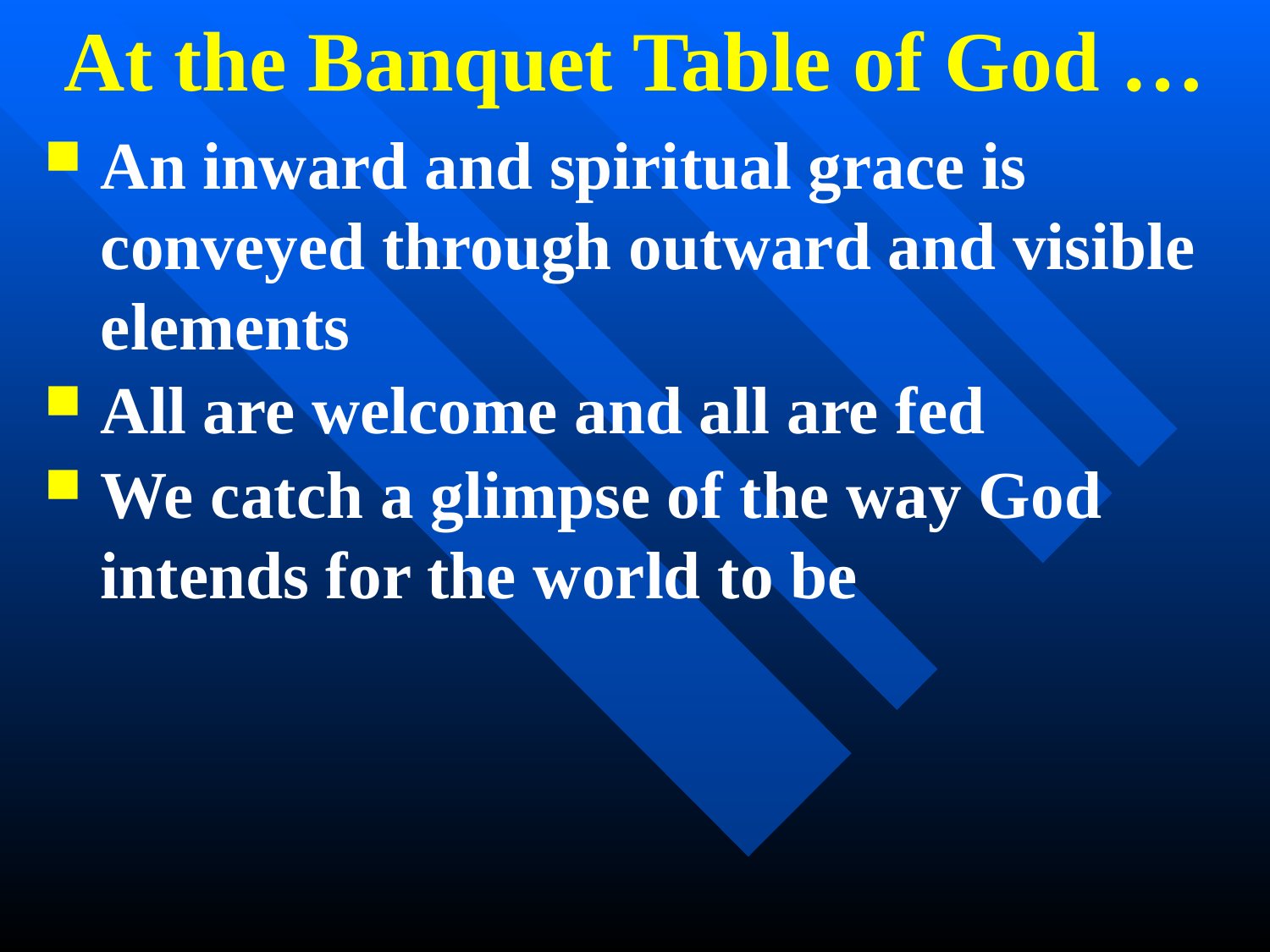

At the Banquet Table of God …
An inward and spiritual grace is conveyed through outward and visible elements
All are welcome and all are fed
We catch a glimpse of the way God intends for the world to be